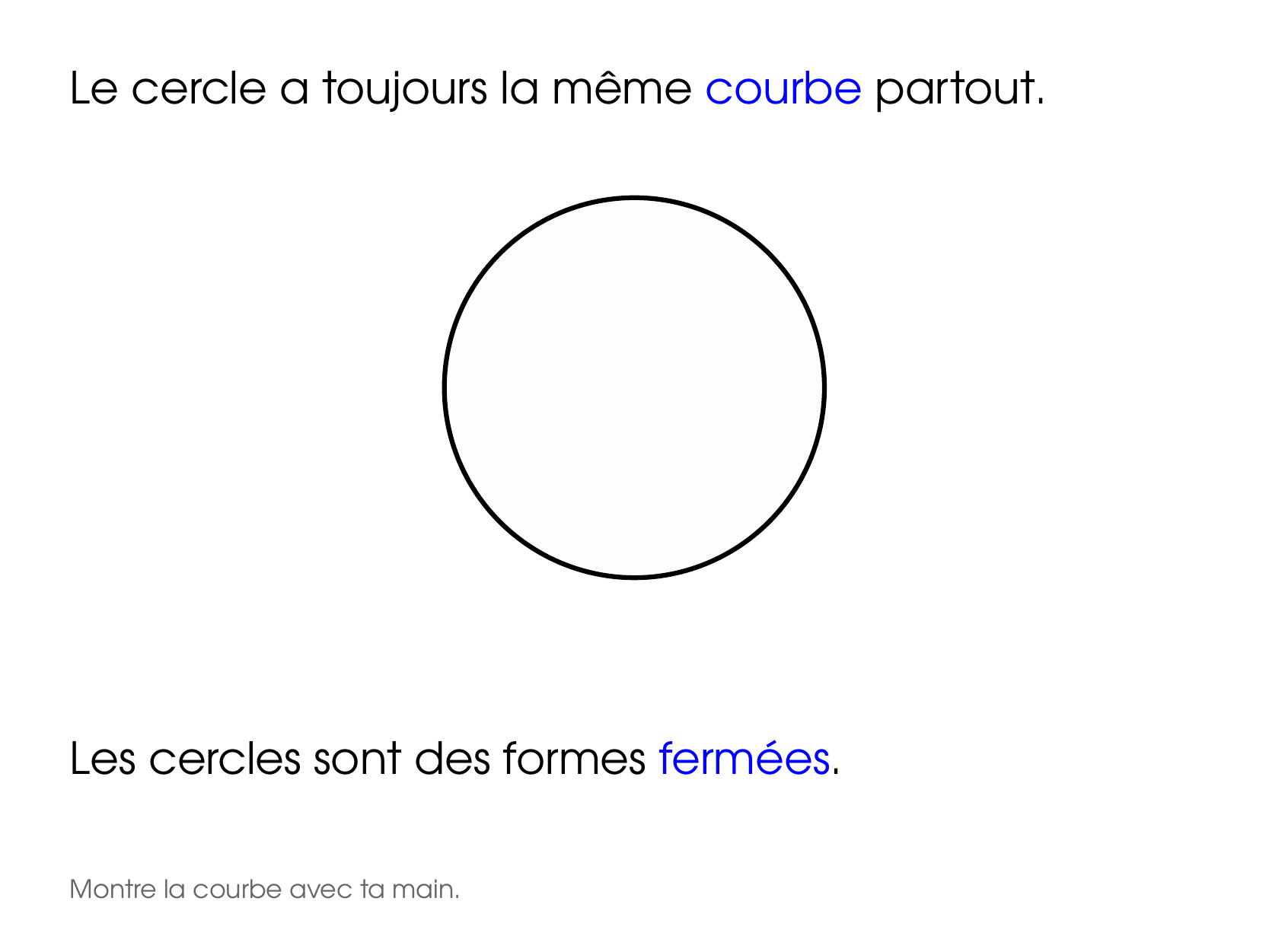

Le cercle a toujours la même courbe partout.

Les cercles sont des formes fermées.
Montre la courbe avec ta main.